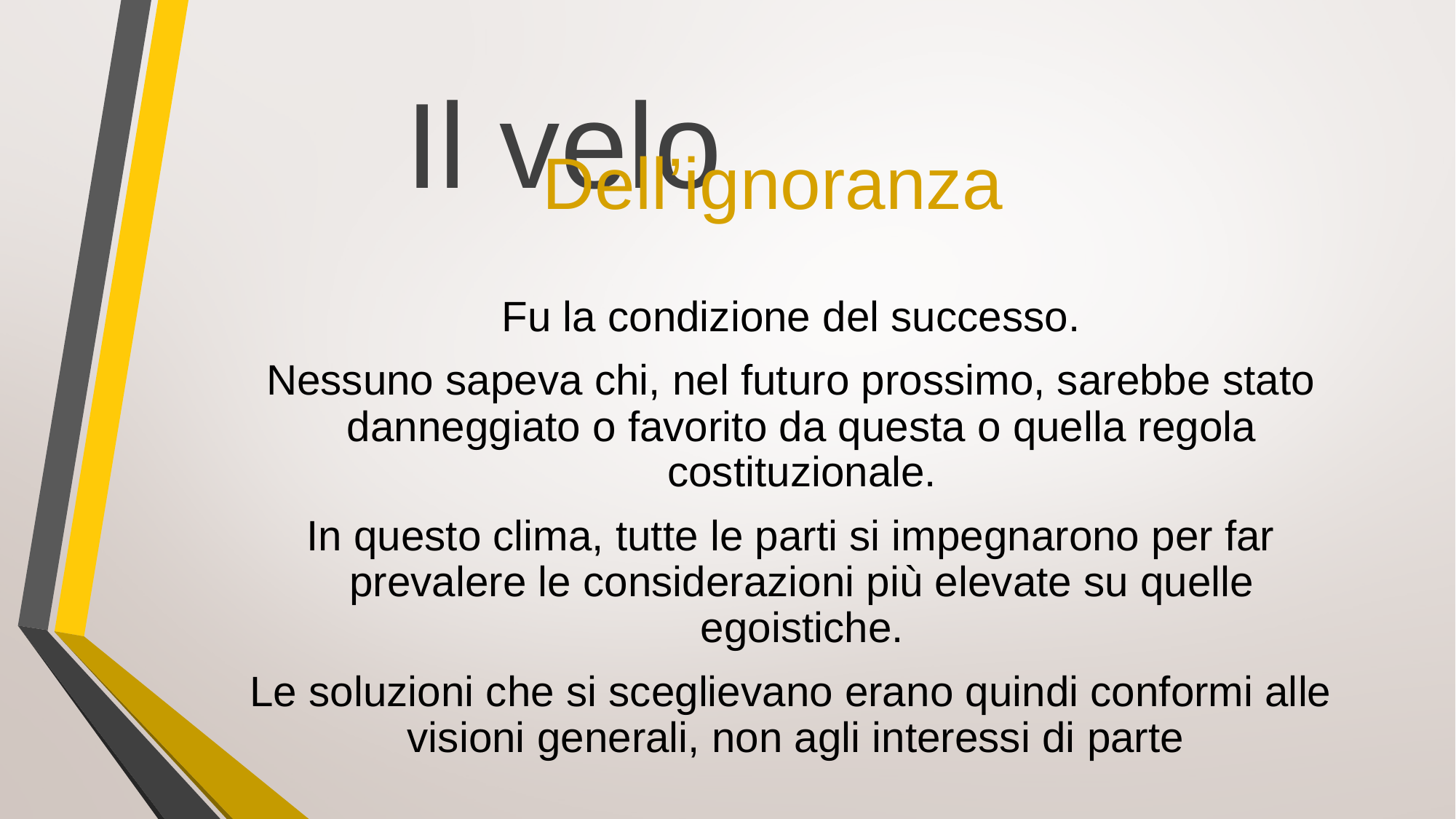

Il velo
Dell’ignoranza
Fu la condizione del successo.
Nessuno sapeva chi, nel futuro prossimo, sarebbe stato danneggiato o favorito da questa o quella regola costituzionale.
In questo clima, tutte le parti si impegnarono per far prevalere le considerazioni più elevate su quelle egoistiche.
Le soluzioni che si sceglievano erano quindi conformi alle visioni generali, non agli interessi di parte